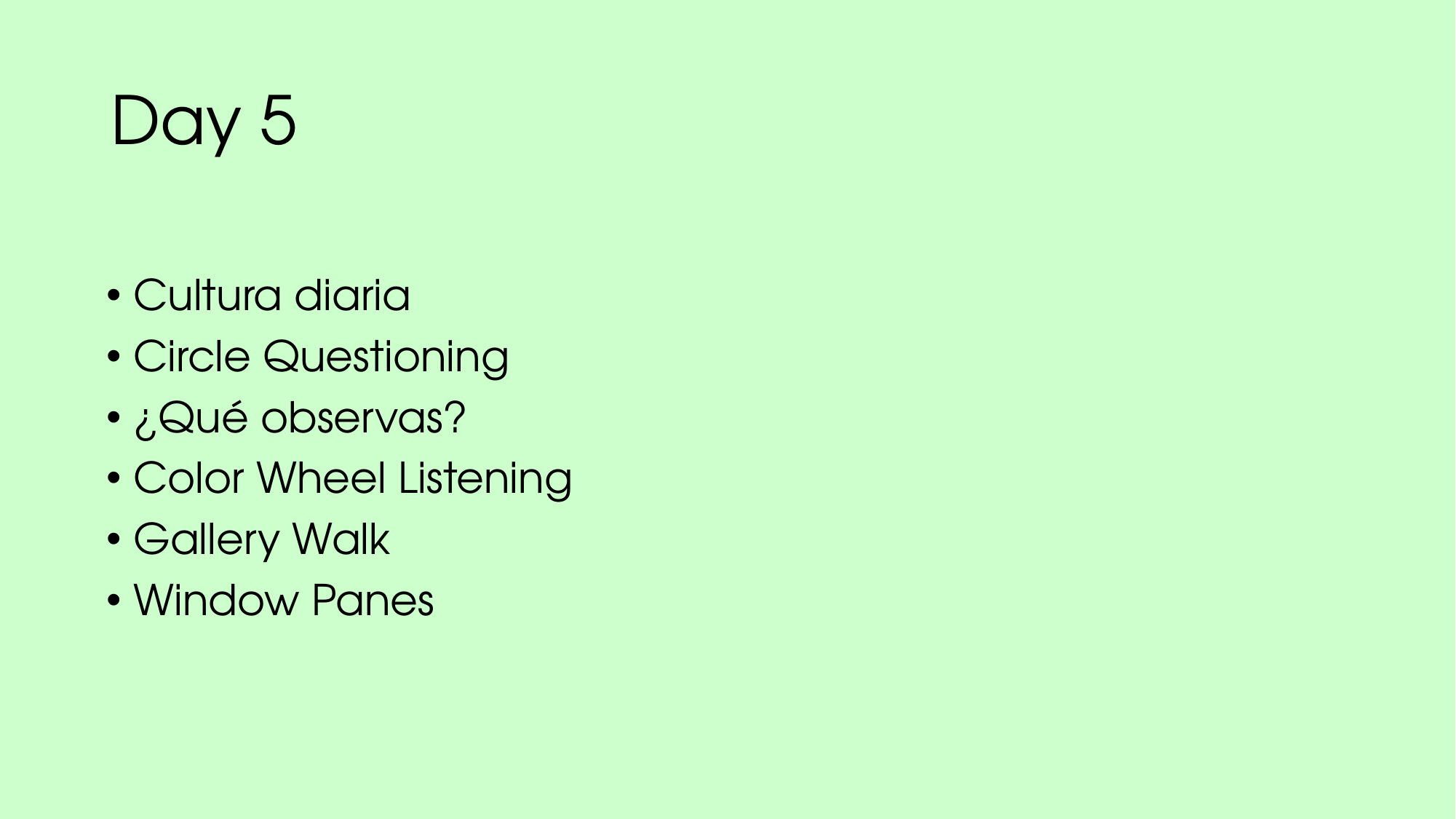

# Day 5
Cultura diaria
Circle Questioning
¿Qué observas?
Color Wheel Listening
Gallery Walk
Window Panes